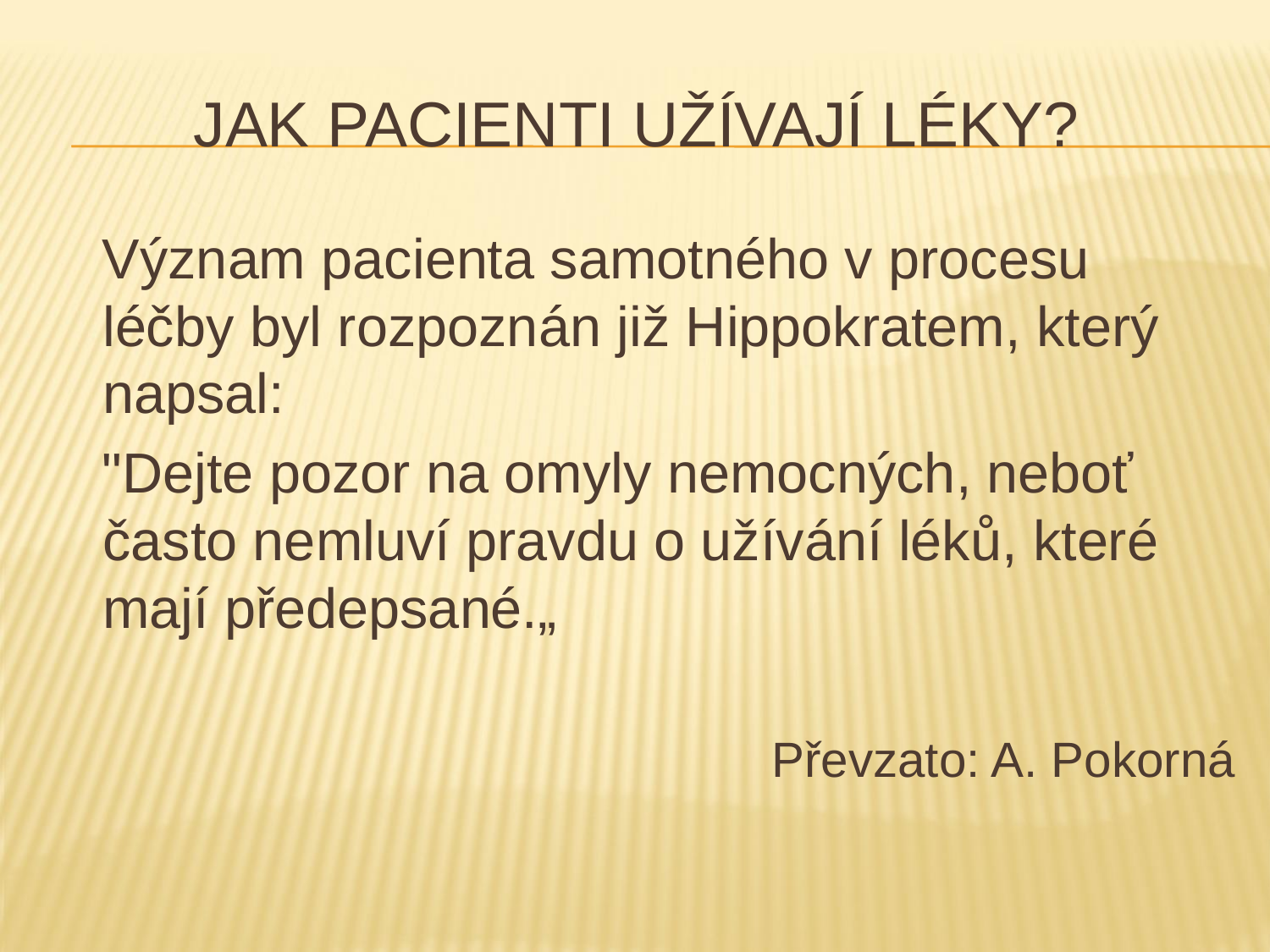

# Jak pacienti užívají léky?
   Význam pacienta samotného v procesu léčby byl rozpoznán již Hippokratem, který napsal:
   "Dejte pozor na omyly nemocných, neboť často nemluví pravdu o užívání léků, které mají předepsané.„

Převzato: A. Pokorná